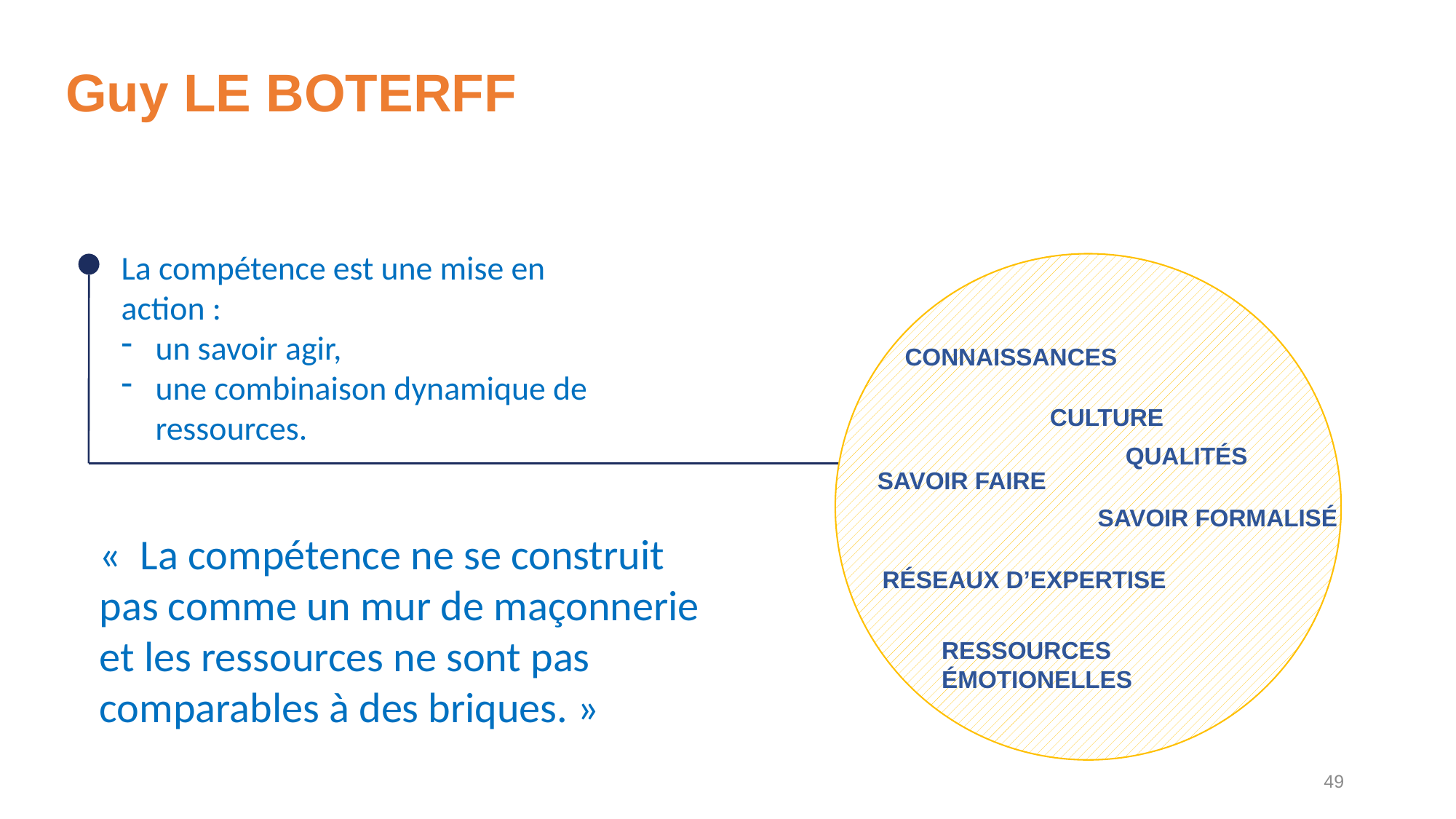

# Guy LE BOTERFF
La compétence est une mise en action :
un savoir agir,
une combinaison dynamique de ressources.

CONNAISSANCES
CULTURE
QUALITÉS
SAVOIR FAIRE
SAVOIR FORMALISÉ
«  La compétence ne se construit pas comme un mur de maçonnerie et les ressources ne sont pas comparables à des briques. »

RÉSEAUX D’EXPERTISE
RESSOURCES ÉMOTIONELLES